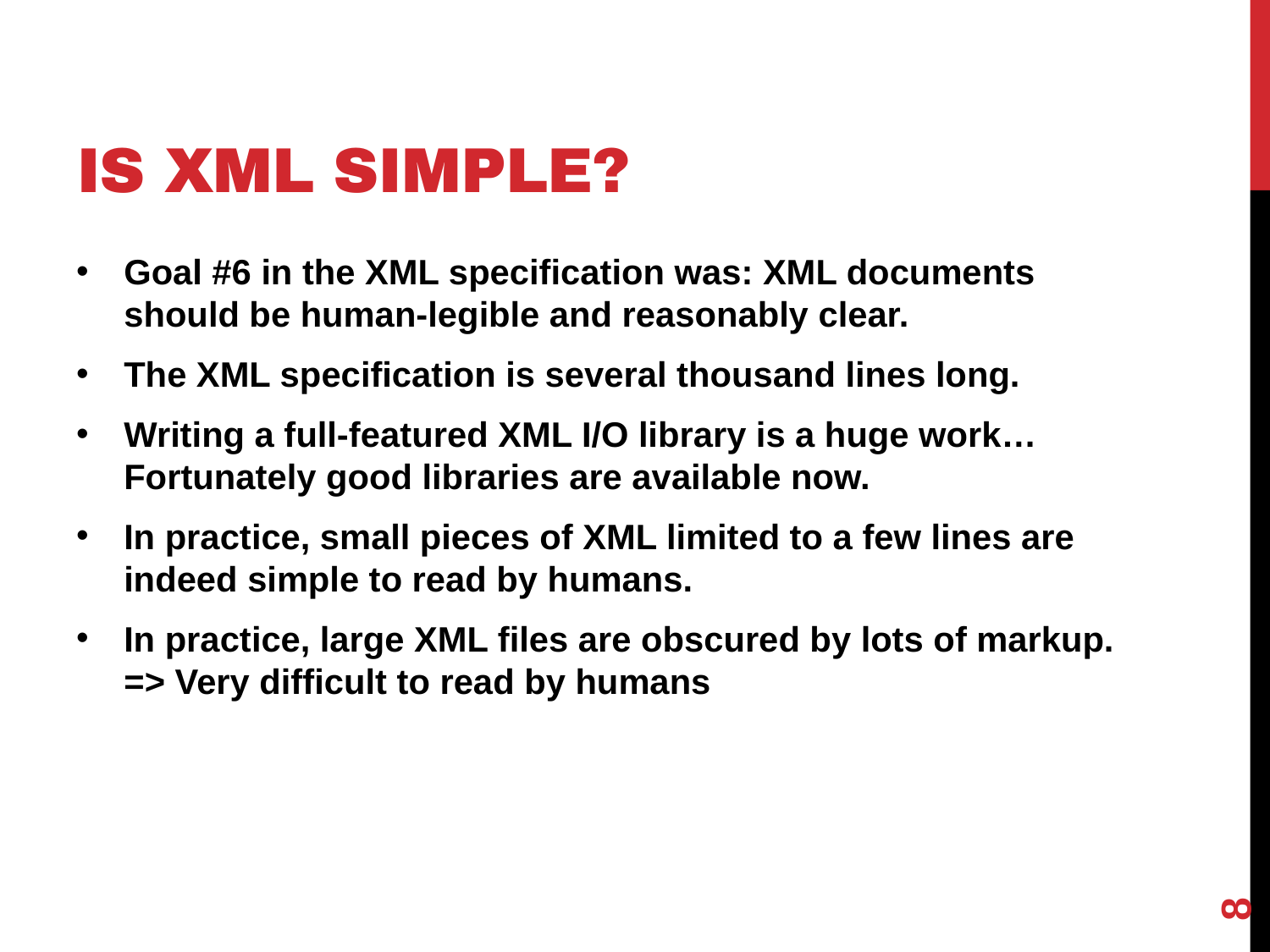

# Is XML simple?
Goal #6 in the XML specification was: XML documents should be human-legible and reasonably clear.
The XML specification is several thousand lines long.
Writing a full-featured XML I/O library is a huge work…
Fortunately good libraries are available now.
In practice, small pieces of XML limited to a few lines are indeed simple to read by humans.
In practice, large XML files are obscured by lots of markup.
=> Very difficult to read by humans
8